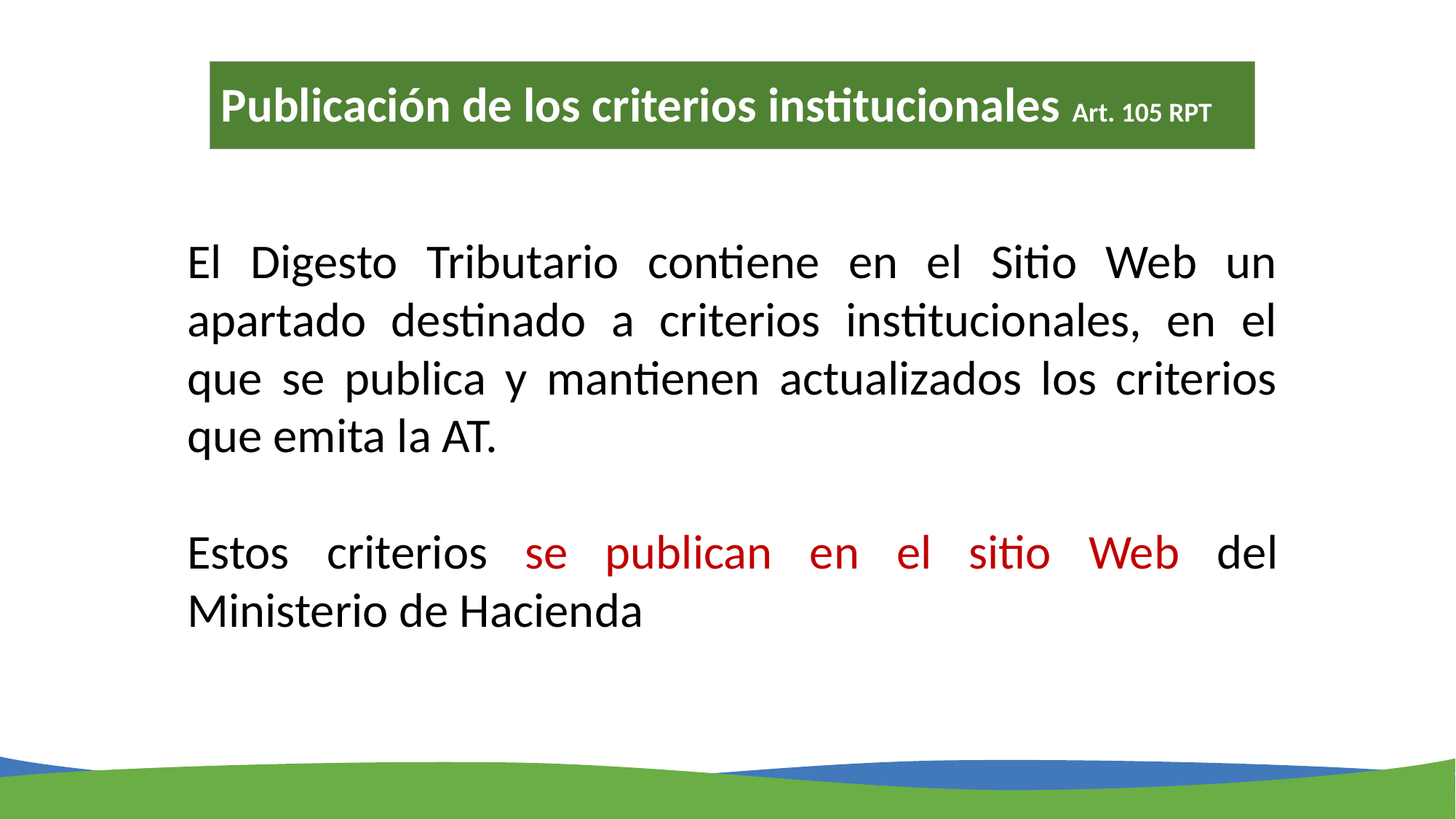

# Publicación de los criterios institucionales Art. 105 RPT

El Digesto Tributario contiene en el Sitio Web un apartado destinado a criterios institucionales, en el que se publica y mantienen actualizados los criterios que emita la AT.

Estos criterios se publican en el sitio Web del Ministerio de Hacienda